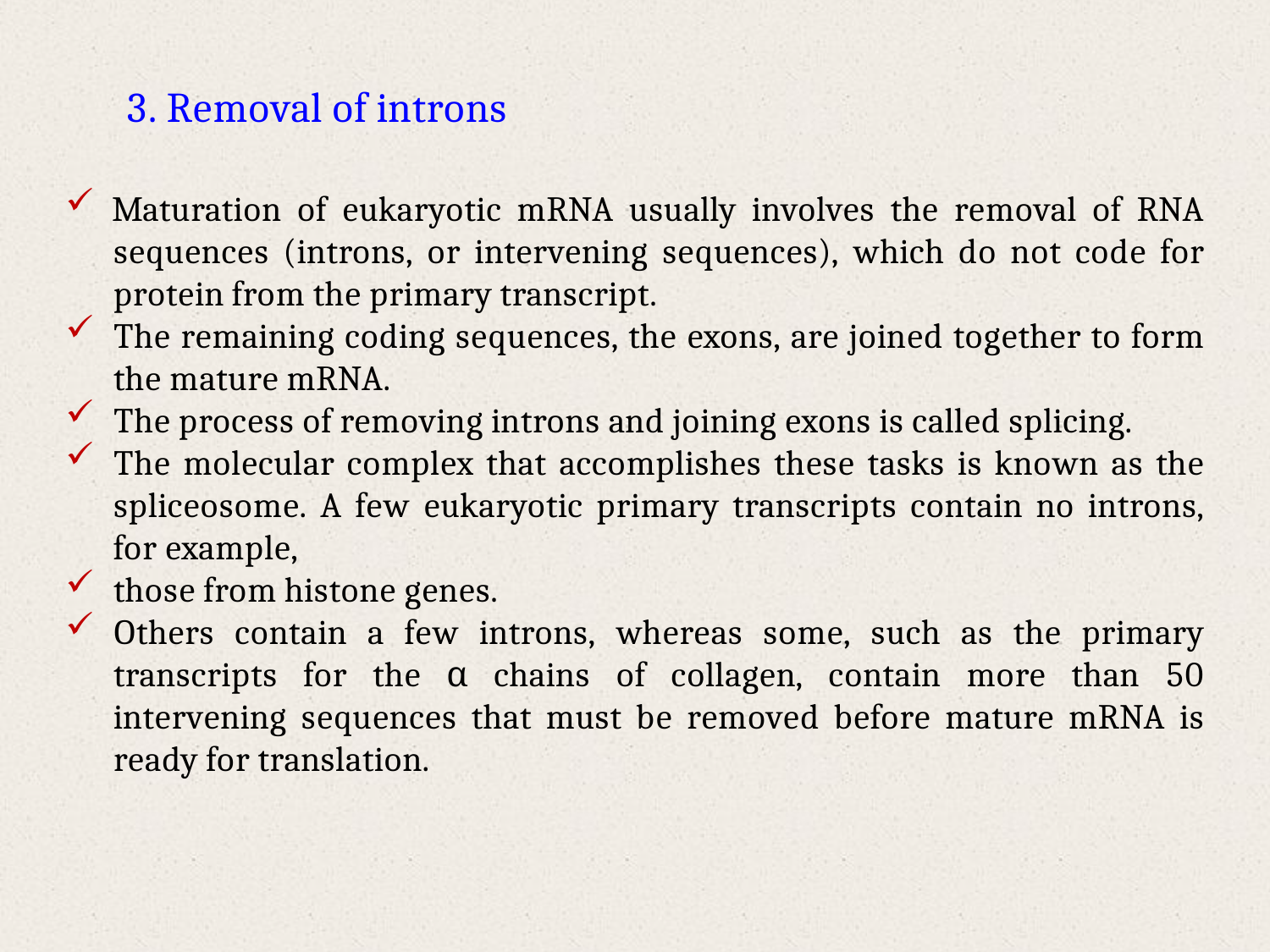

3. Removal of introns
Maturation of eukaryotic mRNA usually involves the removal of RNA sequences (introns, or intervening sequences), which do not code for protein from the primary transcript.
The remaining coding sequences, the exons, are joined together to form the mature mRNA.
The process of removing introns and joining exons is called splicing.
The molecular complex that accomplishes these tasks is known as the spliceosome. A few eukaryotic primary transcripts contain no introns, for example,
those from histone genes.
Others contain a few introns, whereas some, such as the primary transcripts for the α chains of collagen, contain more than 50 intervening sequences that must be removed before mature mRNA is ready for translation.